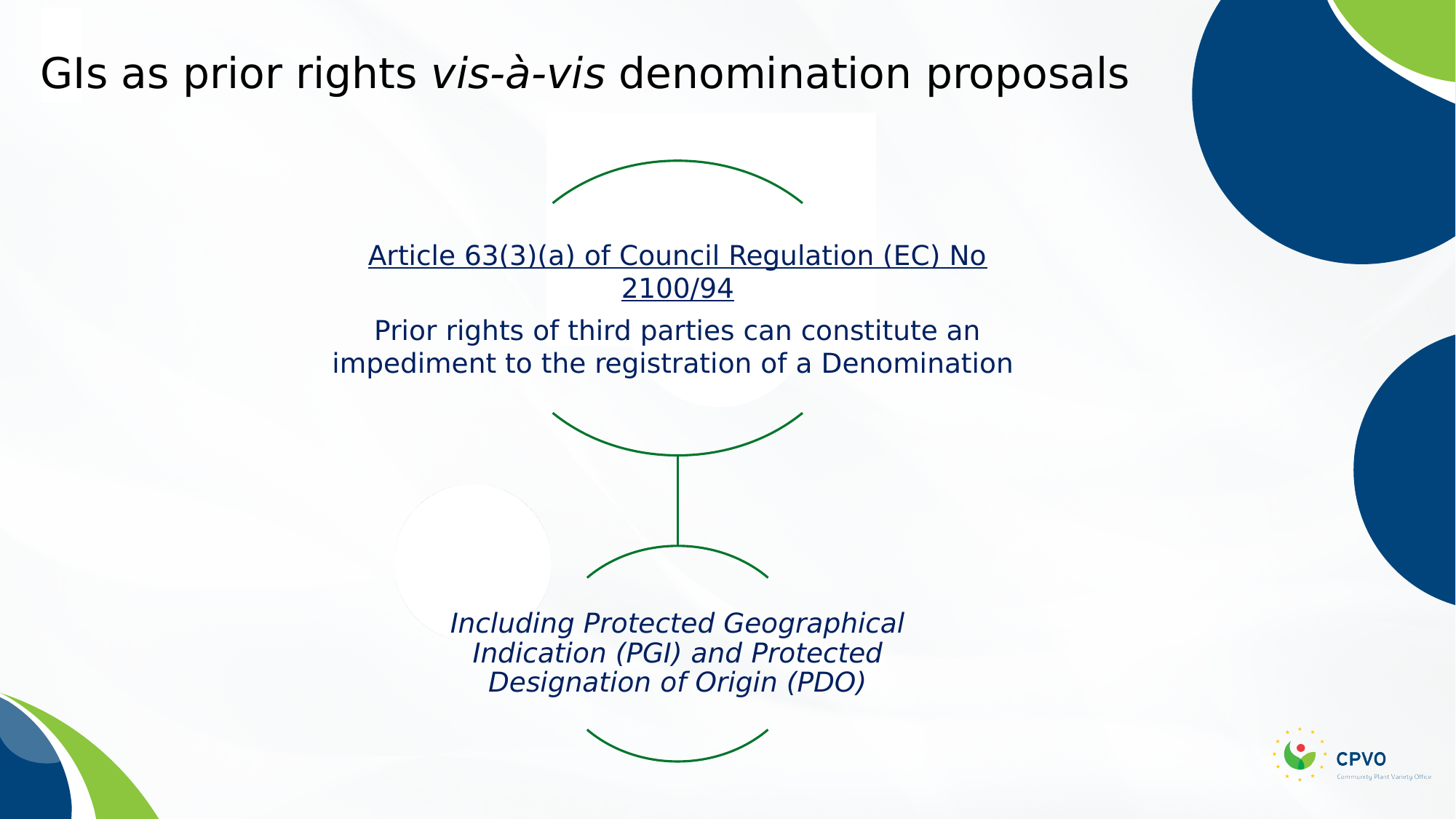

GIs as prior rights vis-à-vis denomination proposals
Article 63(3)(a) of Council Regulation (EC) No 2100/94
Prior rights of third parties can constitute an impediment to the registration of a Denomination
Including Protected Geographical Indication (PGI) and Protected Designation of Origin (PDO)